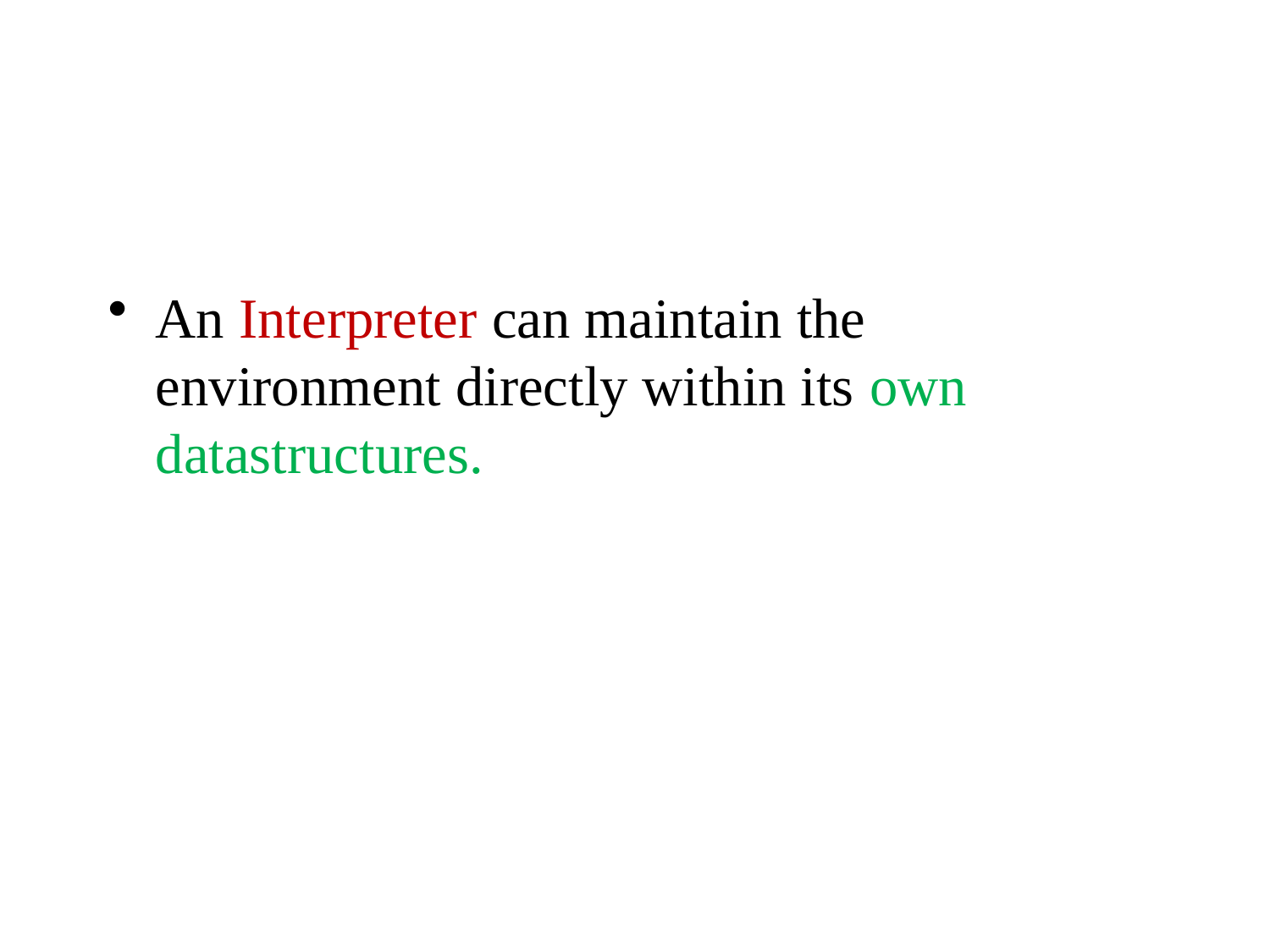

#
An Interpreter can maintain the environment directly within its own datastructures.